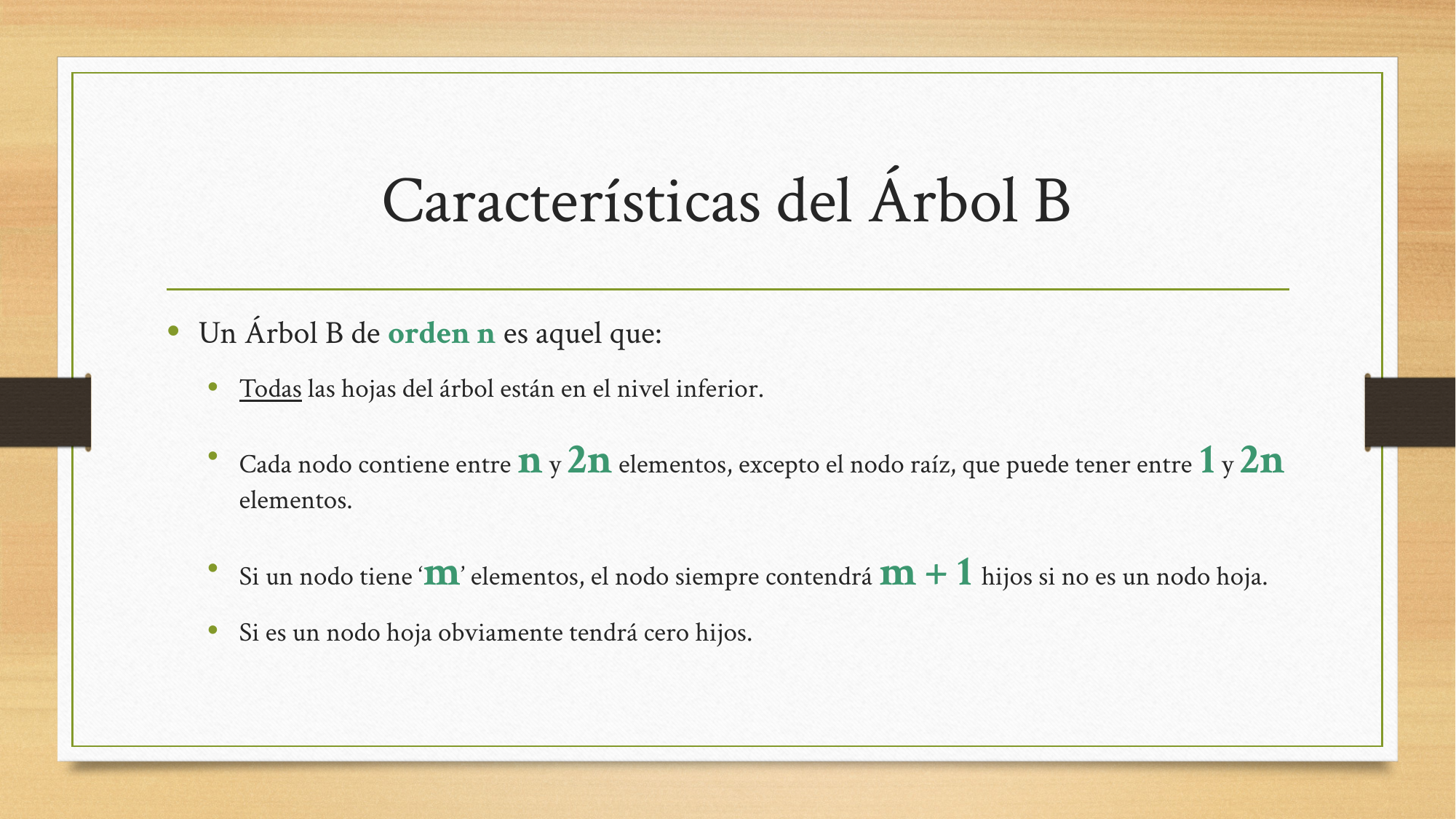

# Características del Árbol B
Un Árbol B de orden n es aquel que:
Todas las hojas del árbol están en el nivel inferior.
Cada nodo contiene entre n y 2n elementos, excepto el nodo raíz, que puede tener entre 1 y 2n elementos.
Si un nodo tiene ‘m’ elementos, el nodo siempre contendrá m + 1 hijos si no es un nodo hoja.
Si es un nodo hoja obviamente tendrá cero hijos.